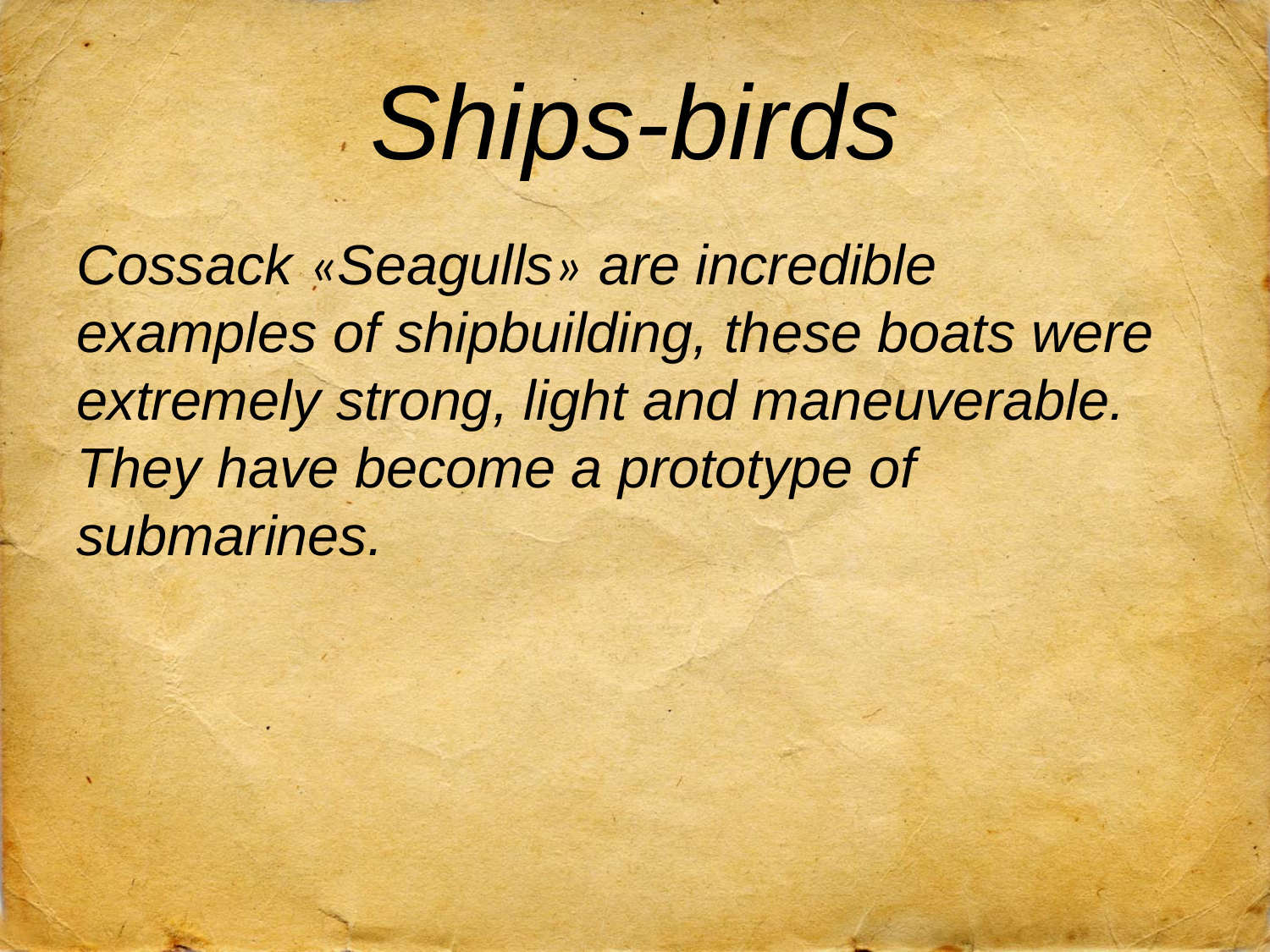

# Ships-birds
Cossack «Seagulls» are incredible examples of shipbuilding, these boats were extremely strong, light and maneuverable. They have become a prototype of submarines.